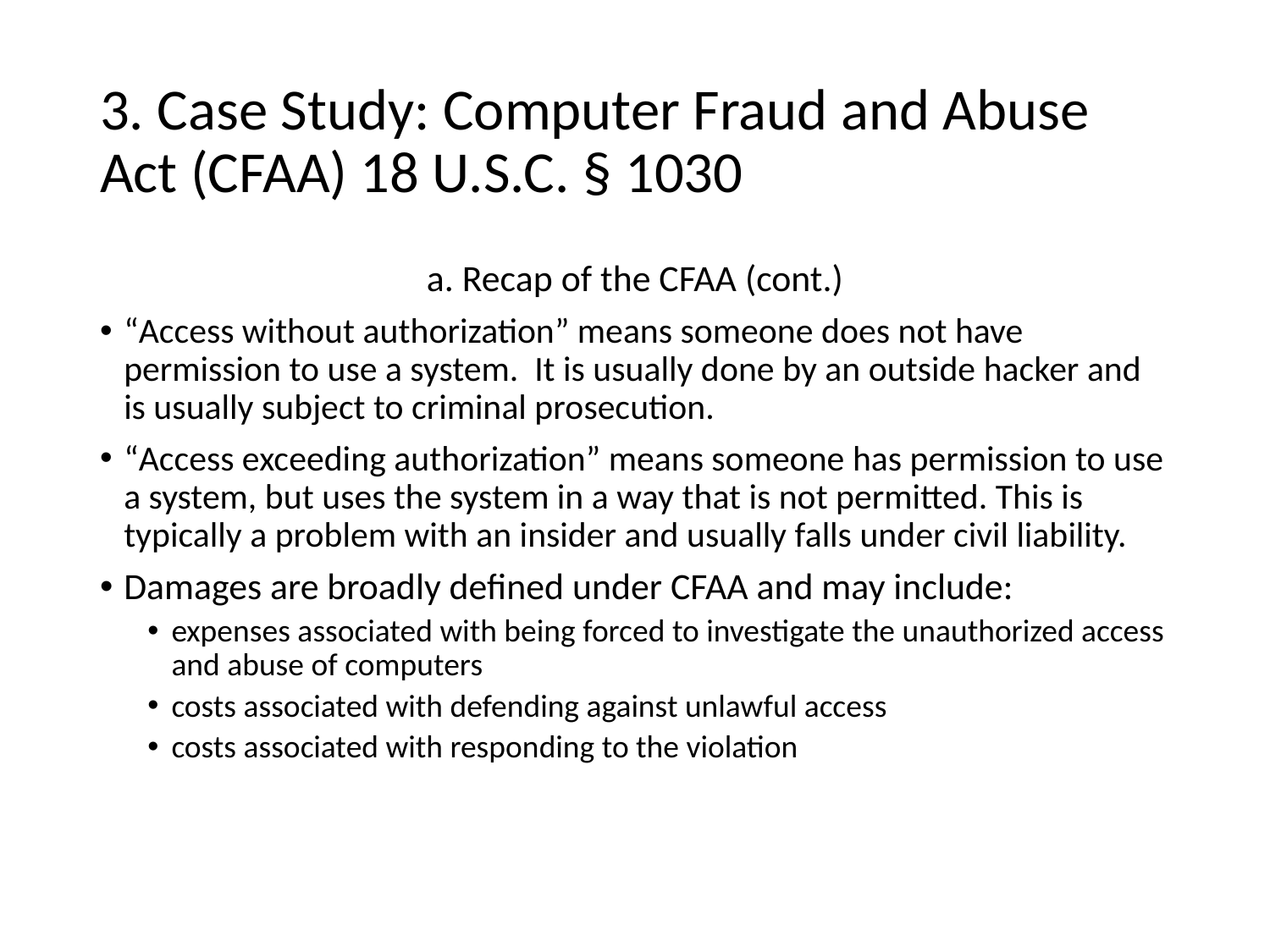

# 3. Case Study: Computer Fraud and Abuse Act (CFAA) 18 U.S.C. § 1030
a. Recap of the CFAA (cont.)
“Access without authorization” means someone does not have permission to use a system.  It is usually done by an outside hacker and is usually subject to criminal prosecution.
“Access exceeding authorization” means someone has permission to use a system, but uses the system in a way that is not permitted. This is typically a problem with an insider and usually falls under civil liability.
Damages are broadly defined under CFAA and may include:
expenses associated with being forced to investigate the unauthorized access and abuse of computers
costs associated with defending against unlawful access
costs associated with responding to the violation